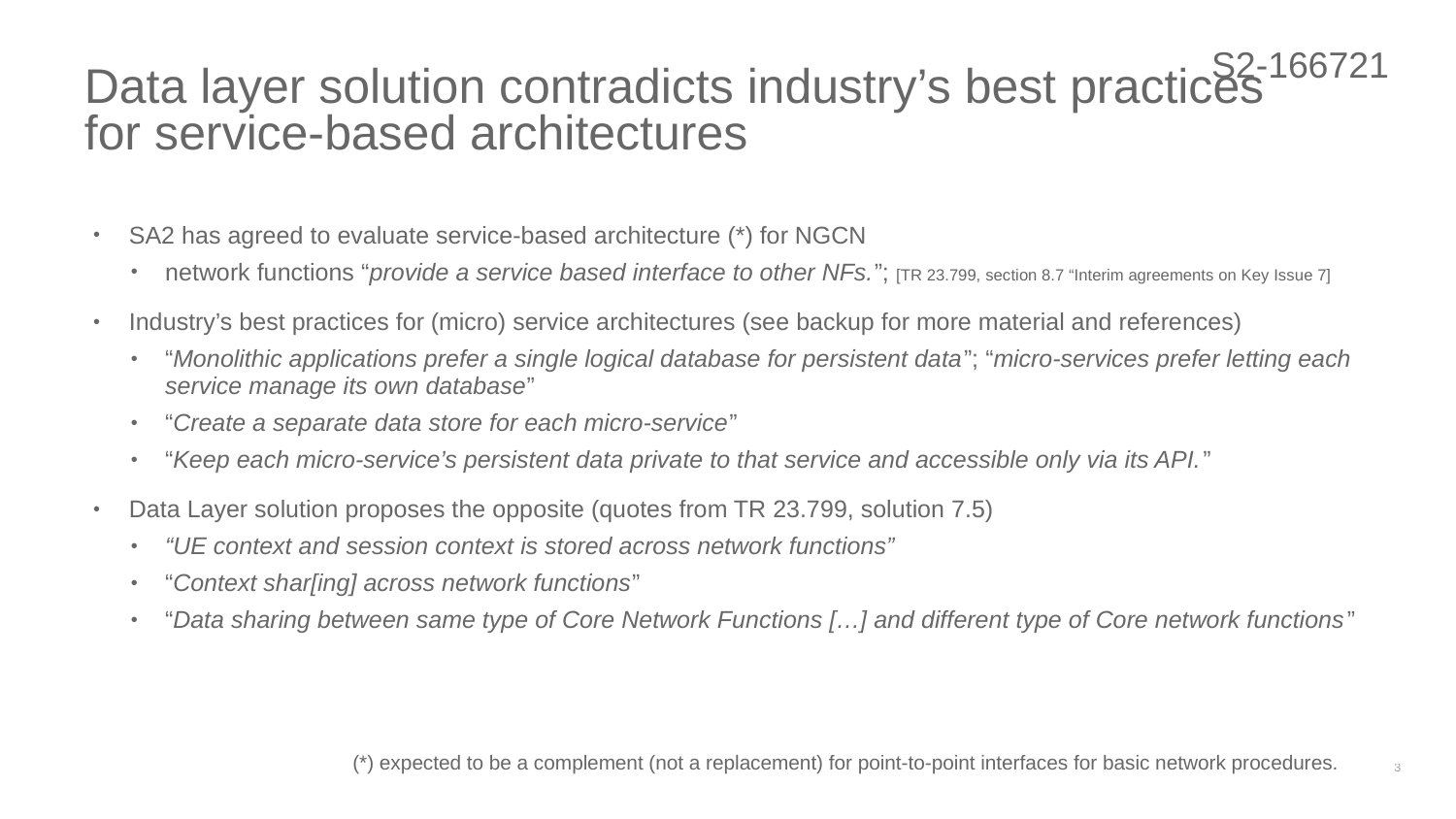

S2-166721
# Data layer solution contradicts industry’s best practices for service-based architectures
SA2 has agreed to evaluate service-based architecture (*) for NGCN
network functions “provide a service based interface to other NFs.”; [TR 23.799, section 8.7 “Interim agreements on Key Issue 7]
Industry’s best practices for (micro) service architectures (see backup for more material and references)
“Monolithic applications prefer a single logical database for persistent data”; “micro-services prefer letting each service manage its own database”
“Create a separate data store for each micro-service”
“Keep each micro-service’s persistent data private to that service and accessible only via its API.”
Data Layer solution proposes the opposite (quotes from TR 23.799, solution 7.5)
“UE context and session context is stored across network functions”
“Context shar[ing] across network functions”
“Data sharing between same type of Core Network Functions […] and different type of Core network functions”
(*) expected to be a complement (not a replacement) for point-to-point interfaces for basic network procedures.